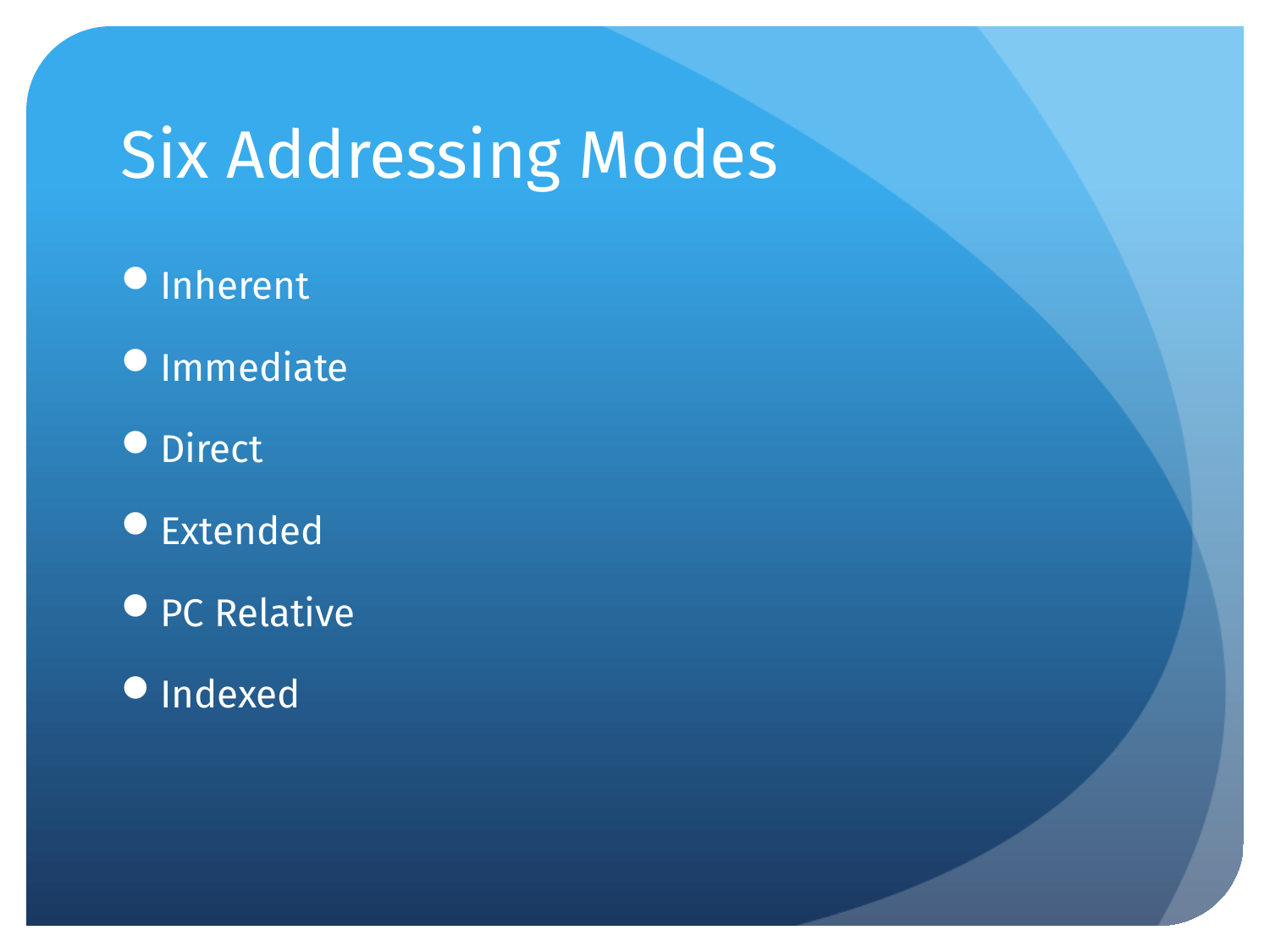

# Six Addressing Modes
Inherent
Immediate
Direct
Extended
PC Relative
Indexed